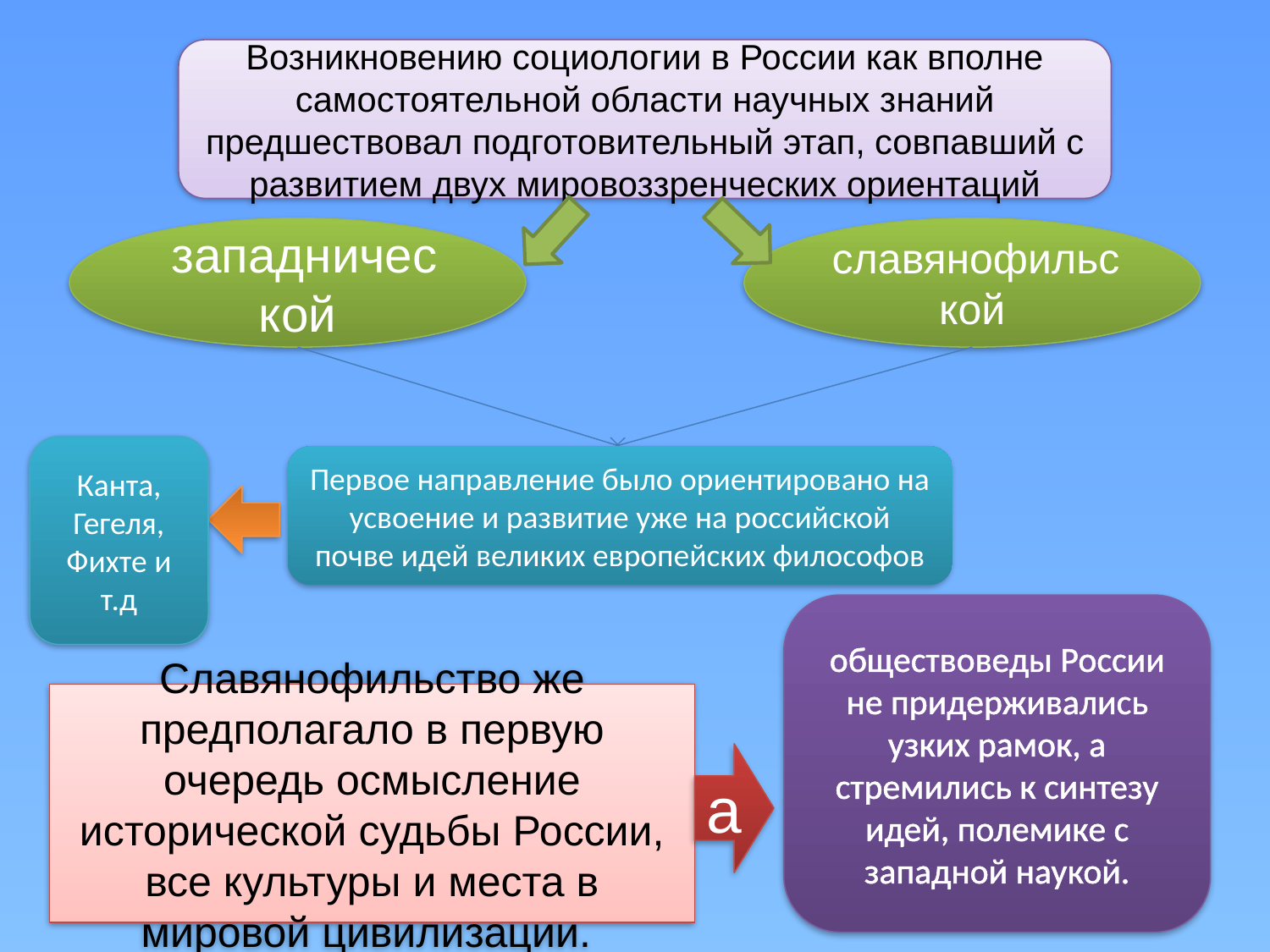

Возникновению социологии в России как вполне самостоятельной области научных знаний предшествовал подготовительный этап, совпавший с развитием двух мировоззренческих ориентаций

 западнической
 славянофильской
Канта, Гегеля, Фихте и т.д
Первое направление было ориентировано на усвоение и развитие уже на российской почве идей великих европейских философов

обществоведы России не придерживались узких рамок, а стремились к синтезу идей, полемике с западной наукой.
Славянофильство же предполагало в первую очередь осмысление исторической судьбы России, все культуры и места в мировой цивилизации.
а